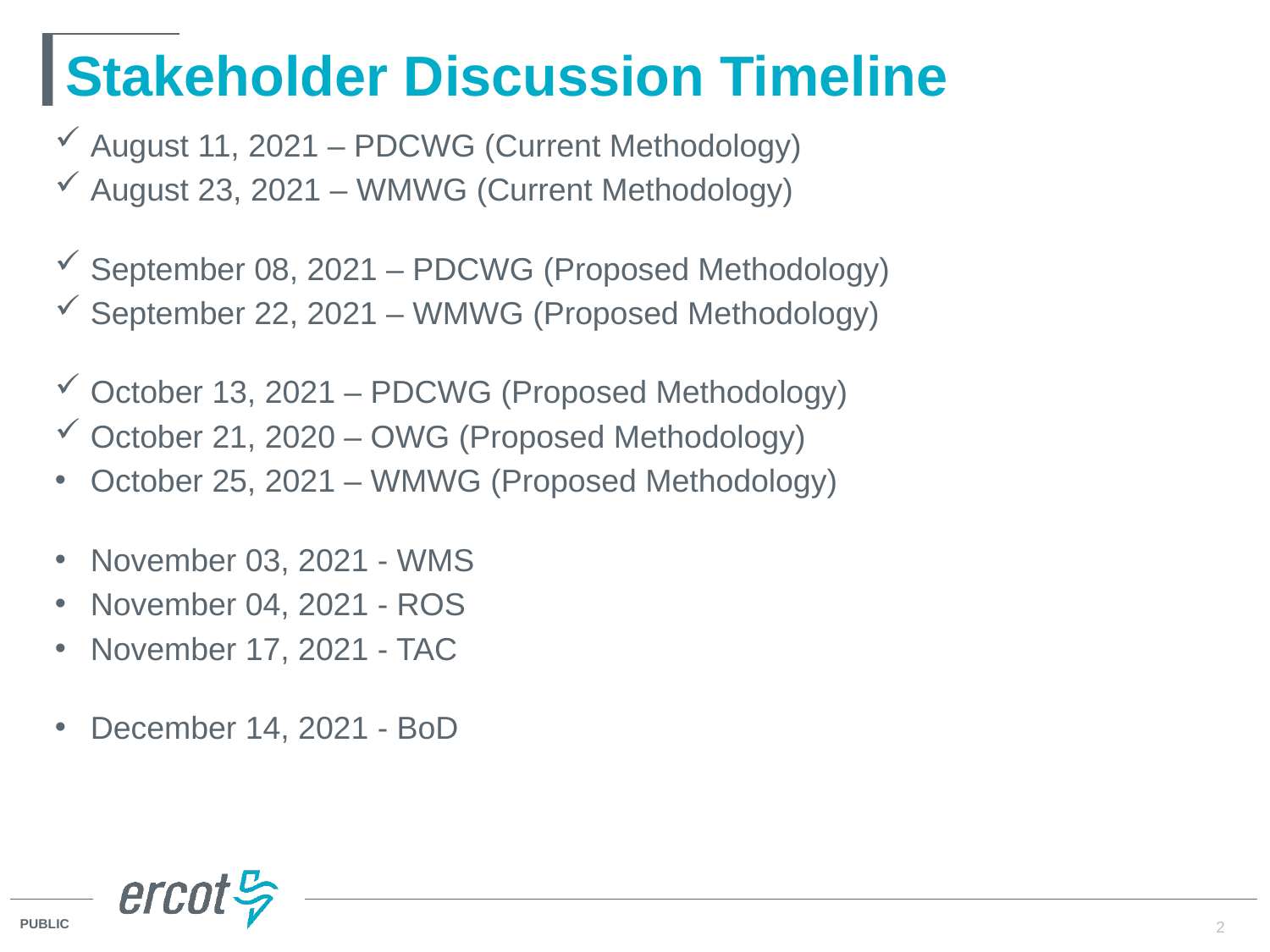

# Stakeholder Discussion Timeline
August 11, 2021 – PDCWG (Current Methodology)
August 23, 2021 – WMWG (Current Methodology)

September 08, 2021 – PDCWG (Proposed Methodology)
September 22, 2021 – WMWG (Proposed Methodology)

October 13, 2021 – PDCWG (Proposed Methodology)
October 21, 2020 – OWG (Proposed Methodology)
October 25, 2021 – WMWG (Proposed Methodology)

November 03, 2021 - WMS
November 04, 2021 - ROS
November 17, 2021 - TAC

December 14, 2021 - BoD
2